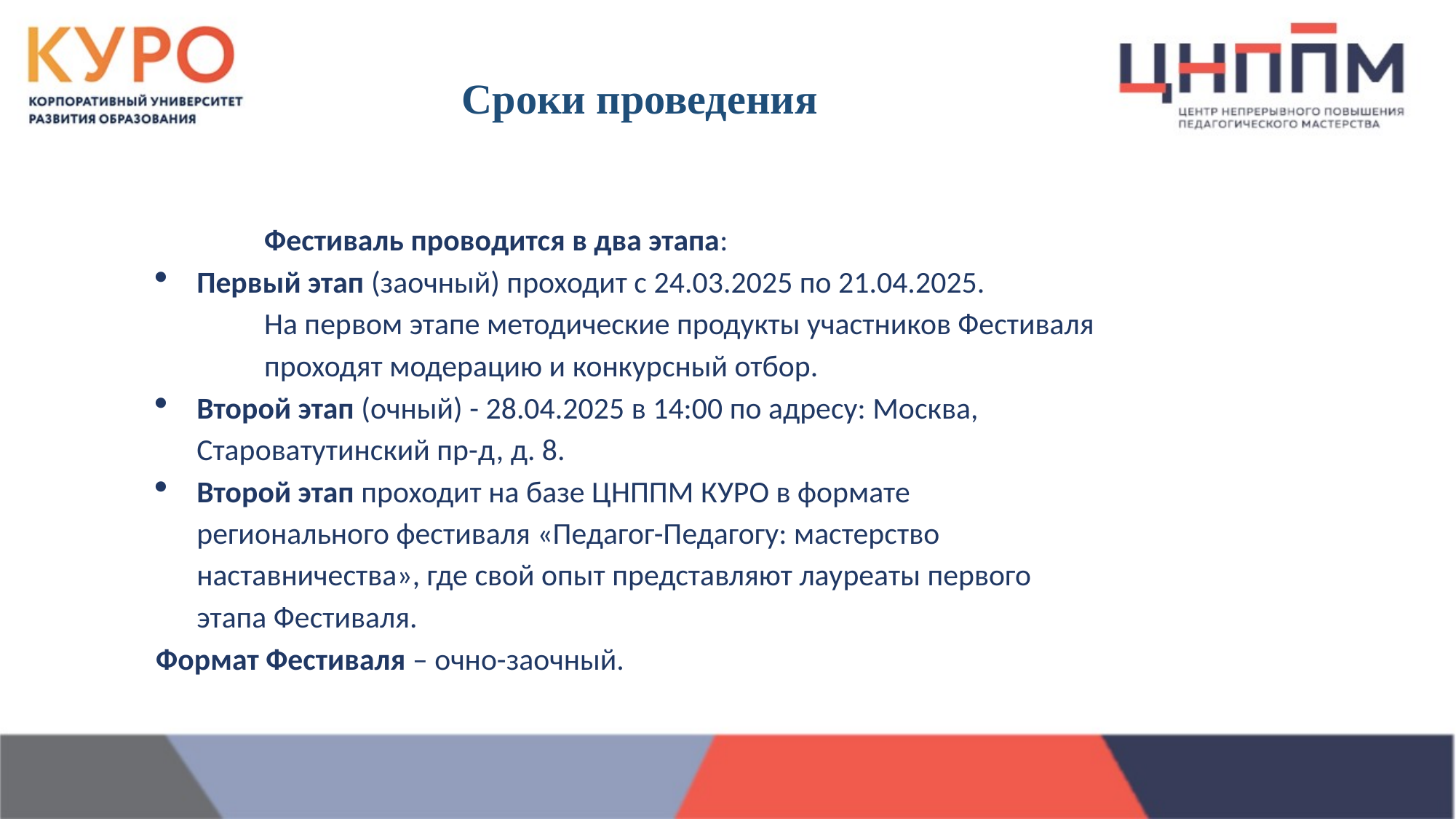

Сроки проведения
Фестиваль проводится в два этапа:
Первый этап (заочный) проходит с 24.03.2025 по 21.04.2025.
На первом этапе методические продукты участников Фестиваля проходят модерацию и конкурсный отбор.
Второй этап (очный) - 28.04.2025 в 14:00 по адресу: Москва, Староватутинский пр-д, д. 8.
Второй этап проходит на базе ЦНППМ КУРО в формате регионального фестиваля «Педагог-Педагогу: мастерство наставничества», где свой опыт представляют лауреаты первого этапа Фестиваля.
Формат Фестиваля – очно-заочный.